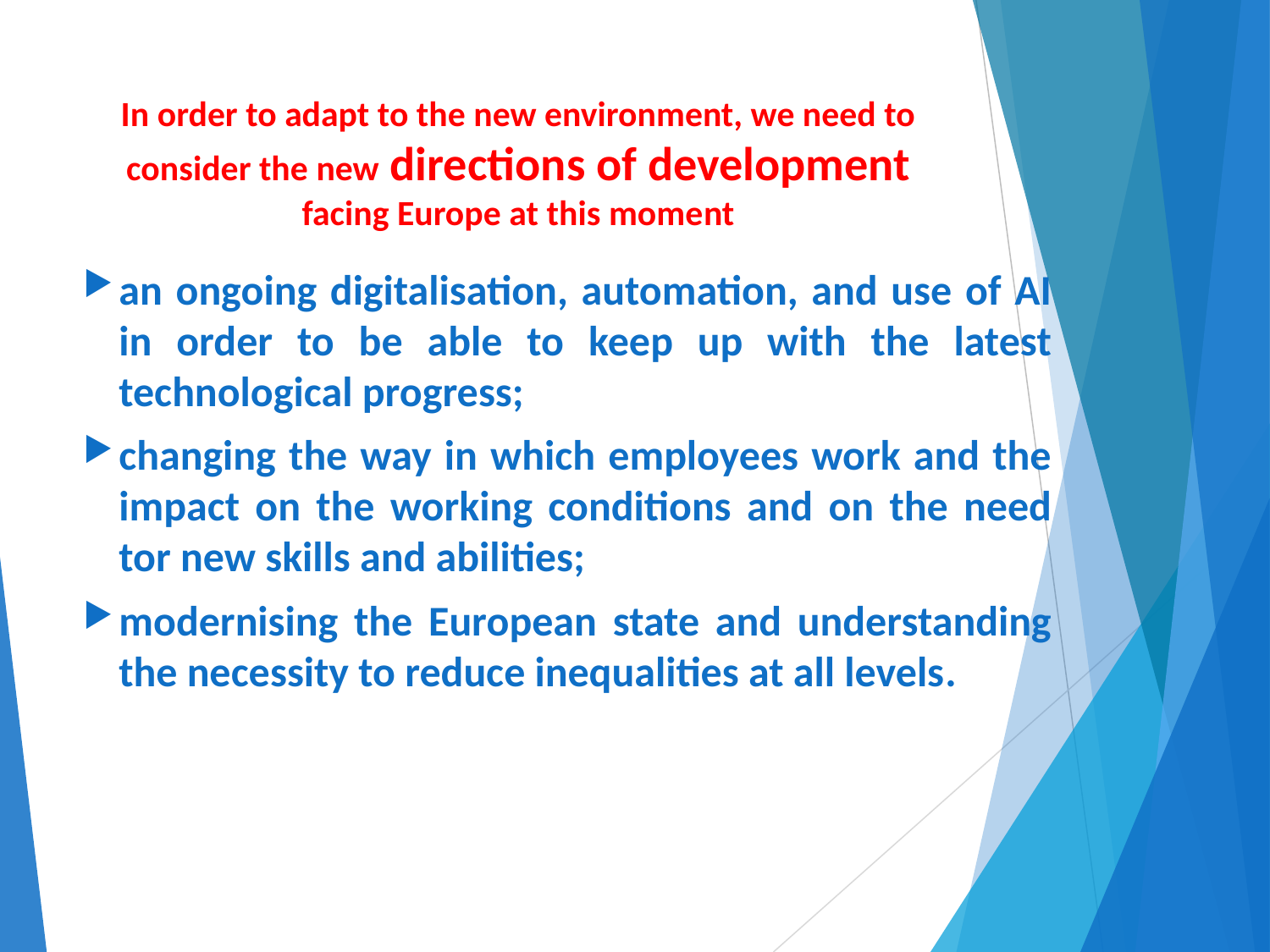

# In order to adapt to the new environment, we need to consider the new directions of development facing Europe at this moment
an ongoing digitalisation, automation, and use of AI in order to be able to keep up with the latest technological progress;
changing the way in which employees work and the impact on the working conditions and on the need tor new skills and abilities;
modernising the European state and understanding the necessity to reduce inequalities at all levels.